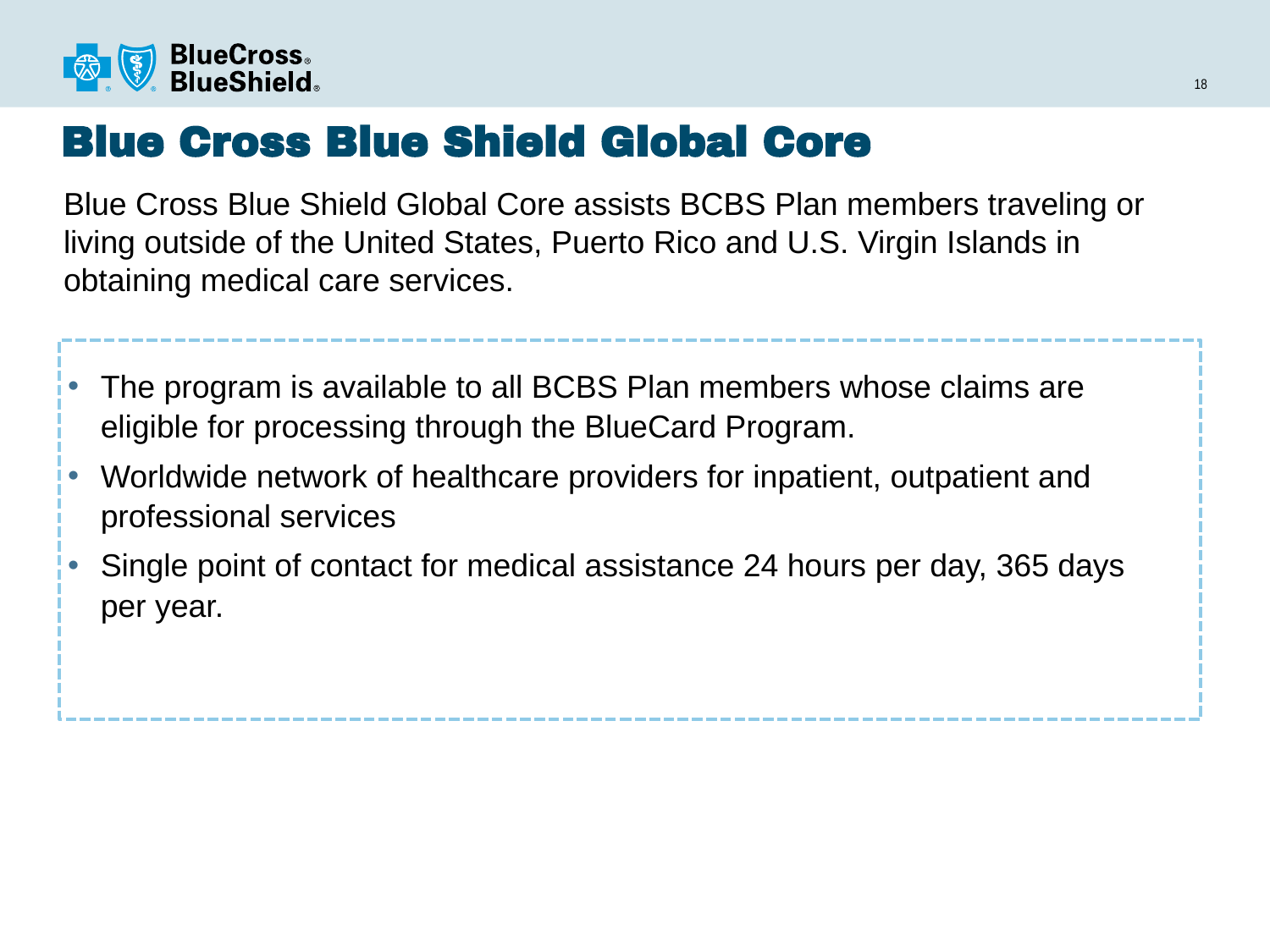

# Blue Cross Blue Shield Global Core
Blue Cross Blue Shield Global Core assists BCBS Plan members traveling or living outside of the United States, Puerto Rico and U.S. Virgin Islands in obtaining medical care services.

The program is available to all BCBS Plan members whose claims are eligible for processing through the BlueCard Program.
Worldwide network of healthcare providers for inpatient, outpatient and professional services
Single point of contact for medical assistance 24 hours per day, 365 days per year.